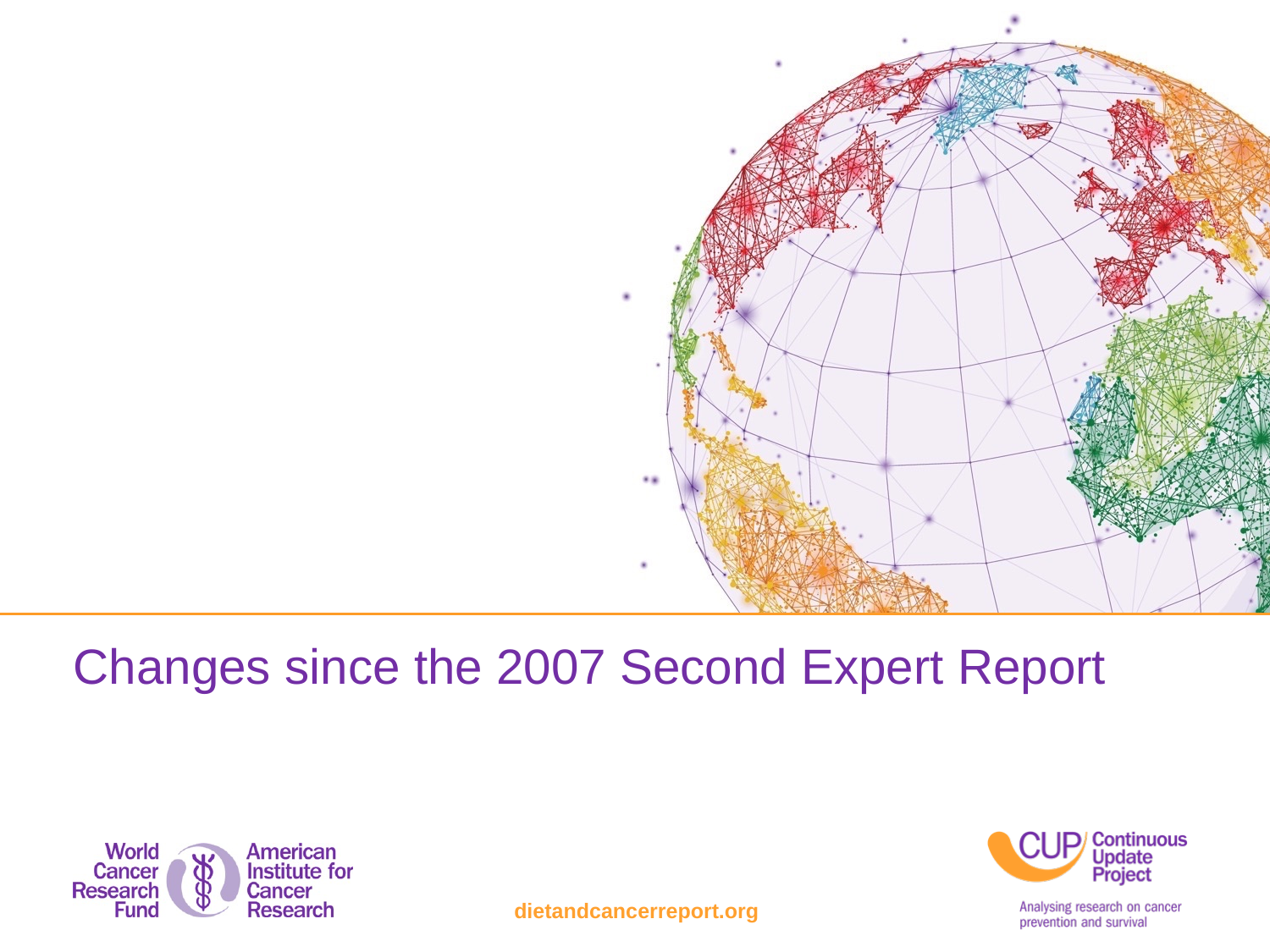

Changes since the 2007 Second Expert Report